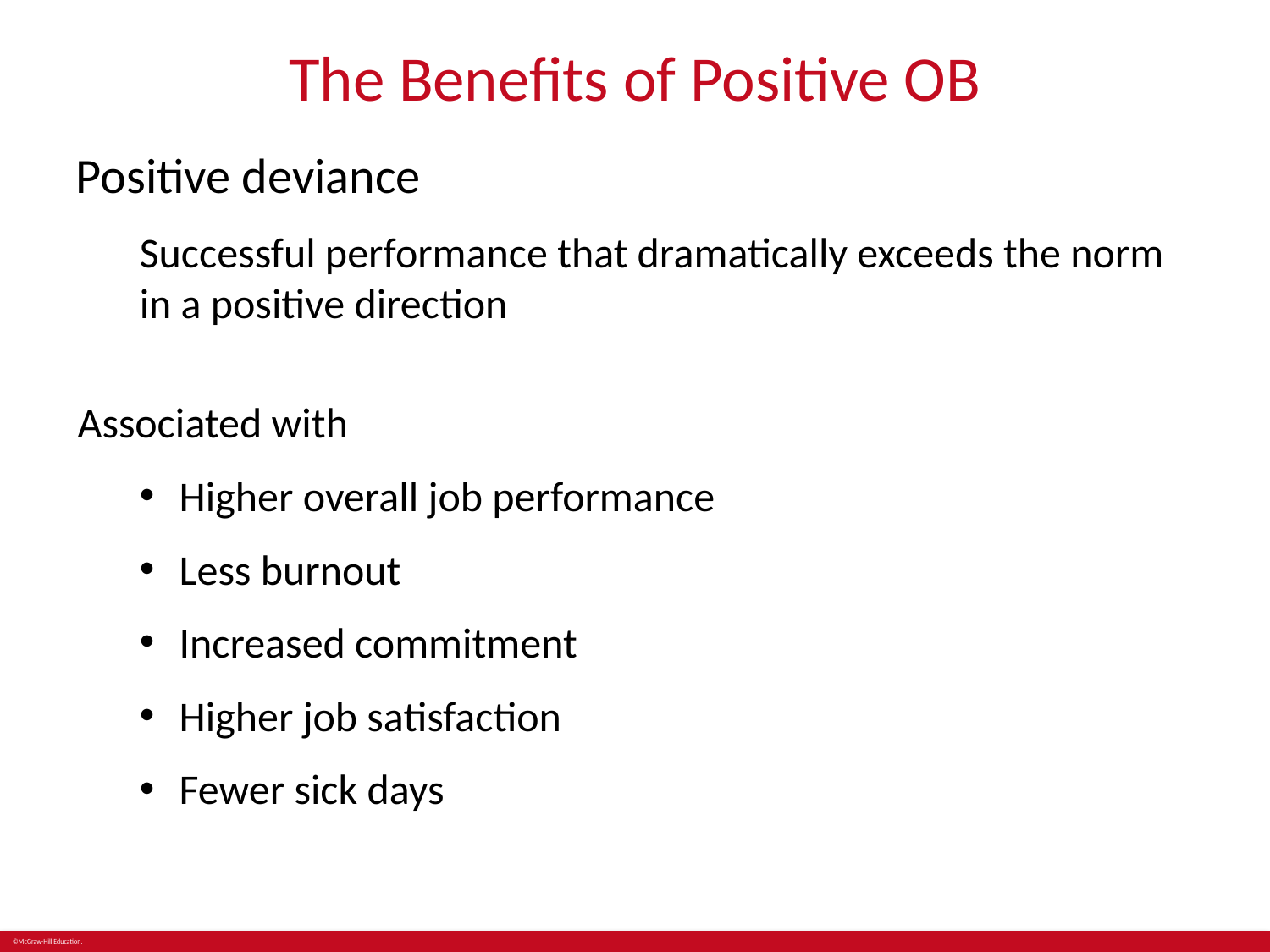

# The Benefits of Positive OB
Positive deviance
Successful performance that dramatically exceeds the norm in a positive direction

Associated with
Higher overall job performance
Less burnout
Increased commitment
Higher job satisfaction
Fewer sick days